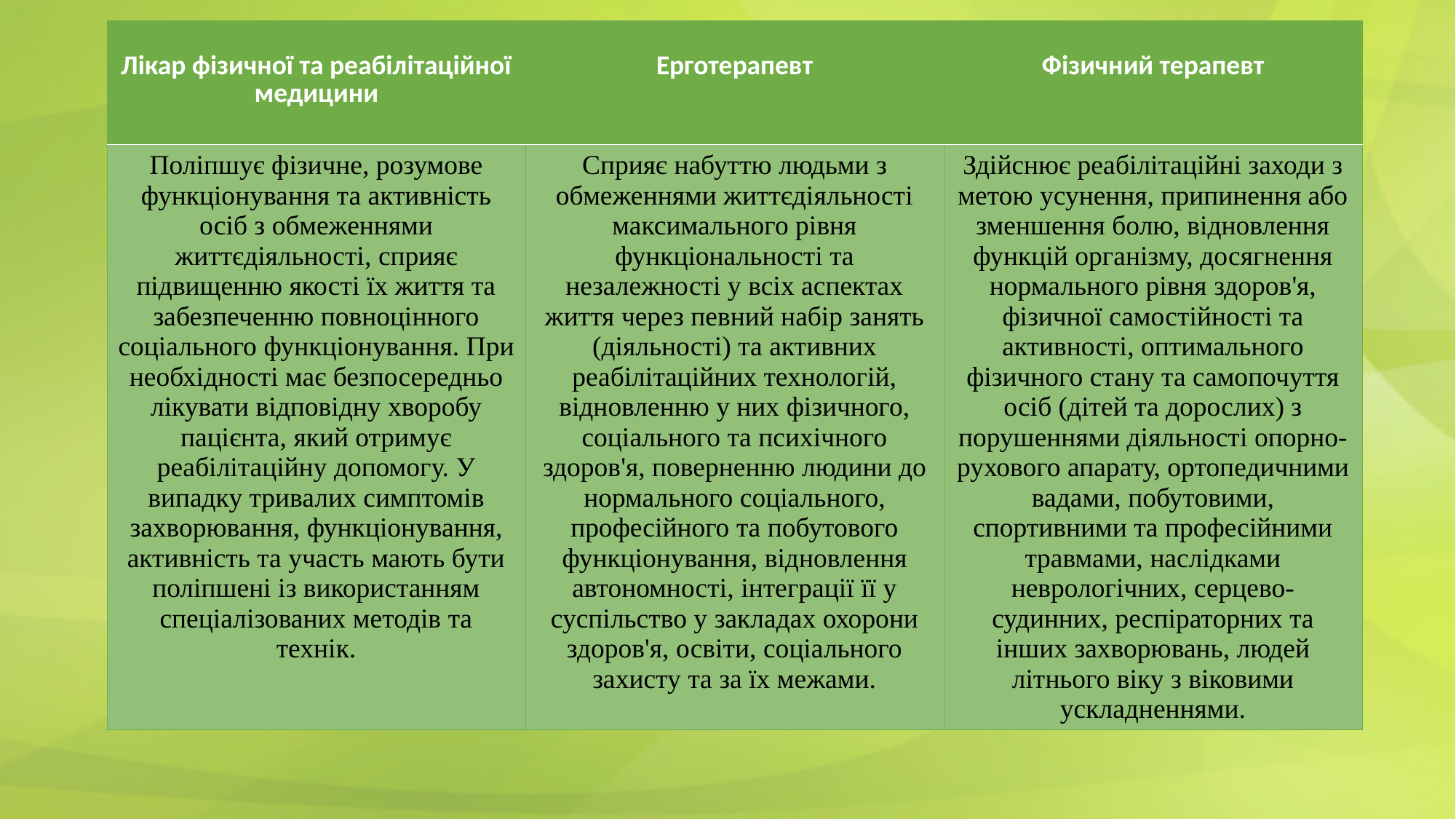

| Лікар фізичної та реабілітаційної медицини | Ерготерапевт | Фізичний терапевт |
| --- | --- | --- |
| Поліпшує фізичне, розумове функціонування та активність осіб з обмеженнями життєдіяльності, сприяє підвищенню якості їх життя та забезпеченню повноцінного соціального функціонування. При необхідності має безпосередньо лікувати відповідну хворобу пацієнта, який отримує реабілітаційну допомогу. У випадку тривалих симптомів захворювання, функціонування, активність та участь мають бути поліпшені із використанням спеціалізованих методів та технік. | Сприяє набуттю людьми з обмеженнями життєдіяльності максимального рівня функціональності та незалежності у всіх аспектах життя через певний набір занять (діяльності) та активних реабілітаційних технологій, відновленню у них фізичного, соціального та психічного здоров'я, поверненню людини до нормального соціального, професійного та побутового функціонування, відновлення автономності, інтеграції її у суспільство у закладах охорони здоров'я, освіти, соціального захисту та за їх межами. | Здійснює реабілітаційні заходи з метою усунення, припинення або зменшення болю, відновлення функцій організму, досягнення нормального рівня здоров'я, фізичної самостійності та активності, оптимального фізичного стану та самопочуття осіб (дітей та дорослих) з порушеннями діяльності опорно-рухового апарату, ортопедичними вадами, побутовими, спортивними та професійними травмами, наслідками неврологічних, серцево-судинних, респіраторних та інших захворювань, людей літнього віку з віковими ускладненнями. |